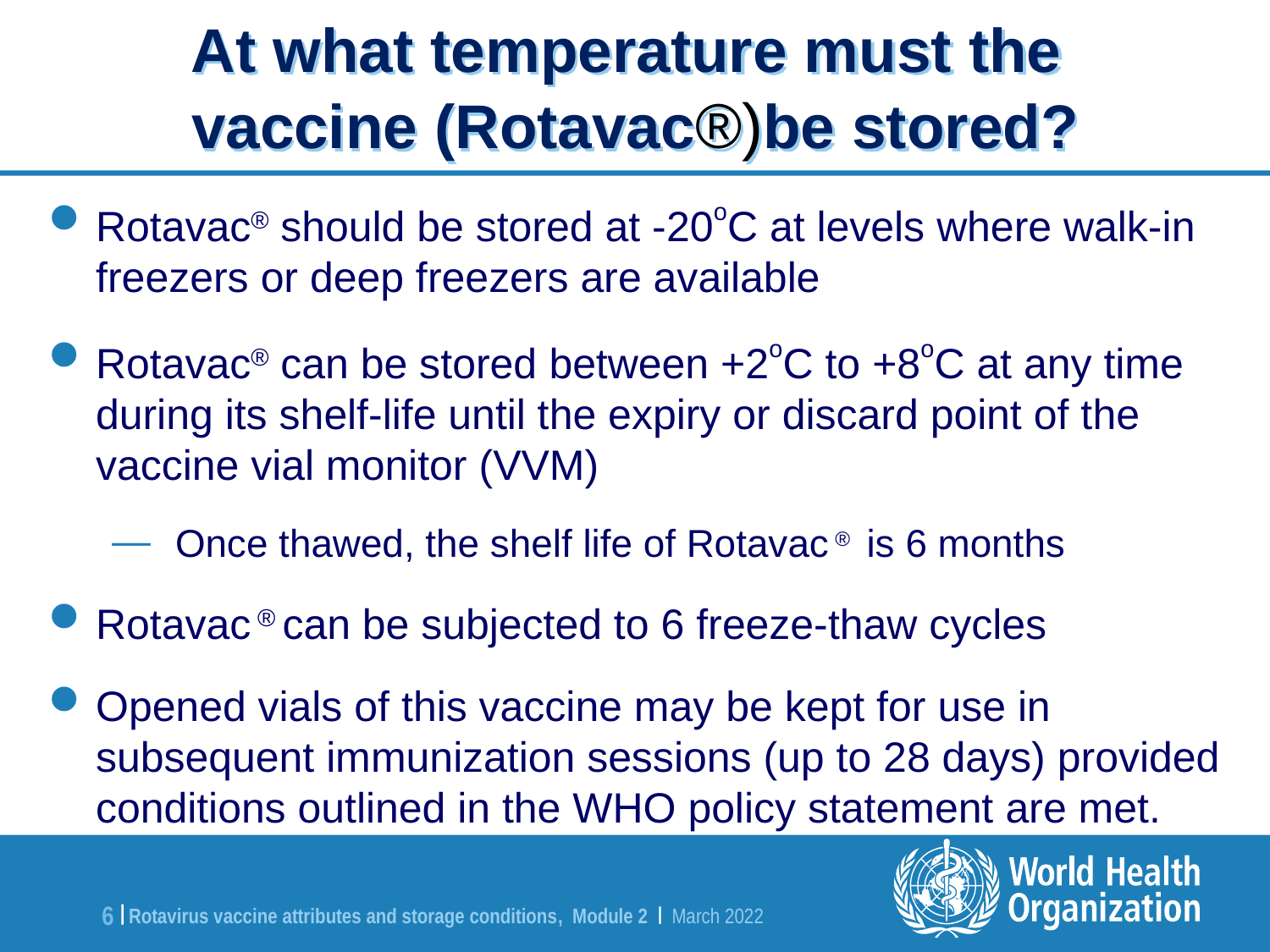

At what temperature must the
vaccine (Rotavac®)be stored?
Rotavac® should be stored at -20oC at levels where walk-in freezers or deep freezers are available
Rotavac® can be stored between +2oC to +8oC at any time during its shelf-life until the expiry or discard point of the vaccine vial monitor (VVM)
Once thawed, the shelf life of Rotavac ®  is 6 months
Rotavac ® can be subjected to 6 freeze-thaw cycles
Opened vials of this vaccine may be kept for use in subsequent immunization sessions (up to 28 days) provided conditions outlined in the WHO policy statement are met.